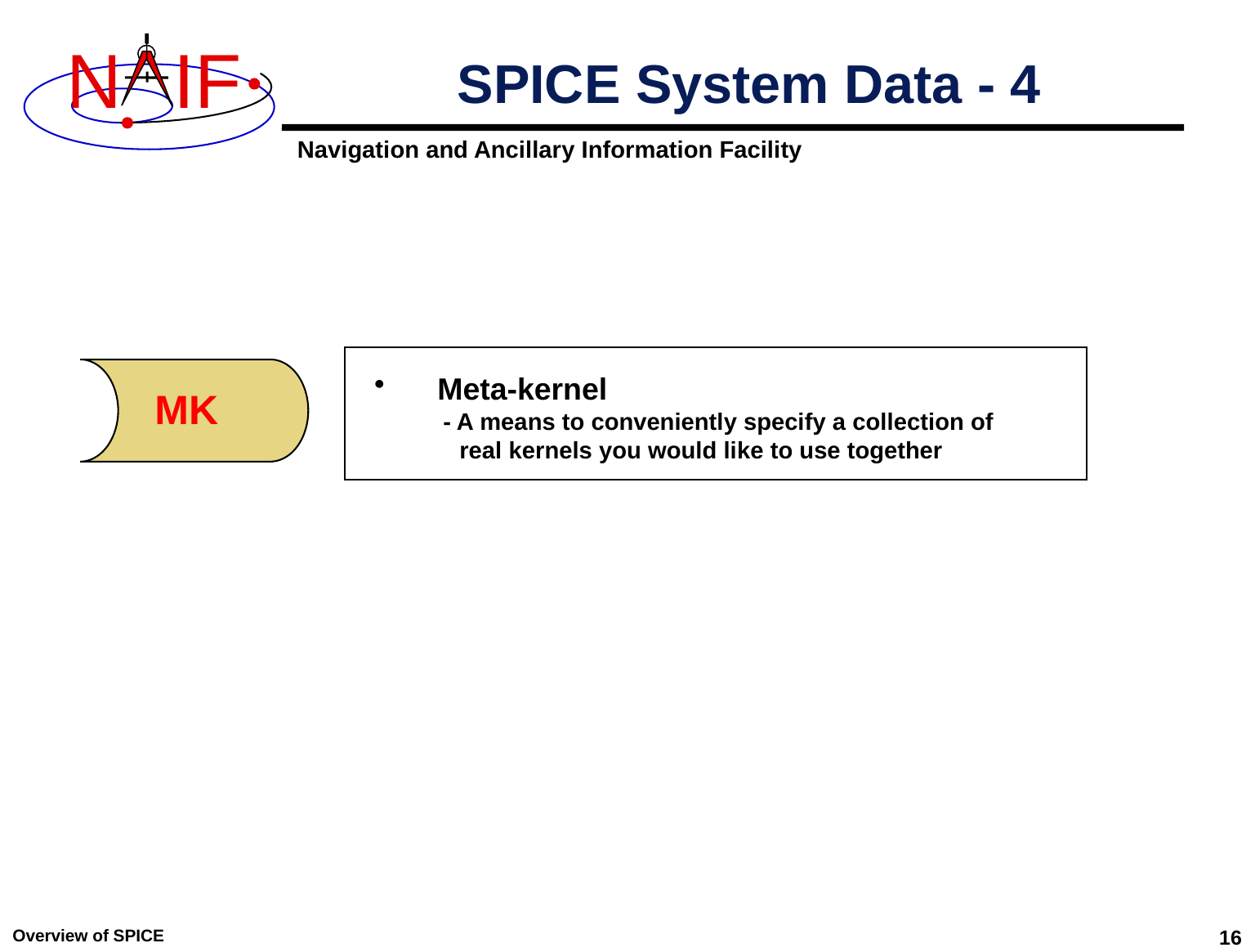

# SPICE System Data - 4

    Meta-kernel
          - A means to conveniently specify a collection of real kernels you would like to use together

MK
Overview of SPICE
16